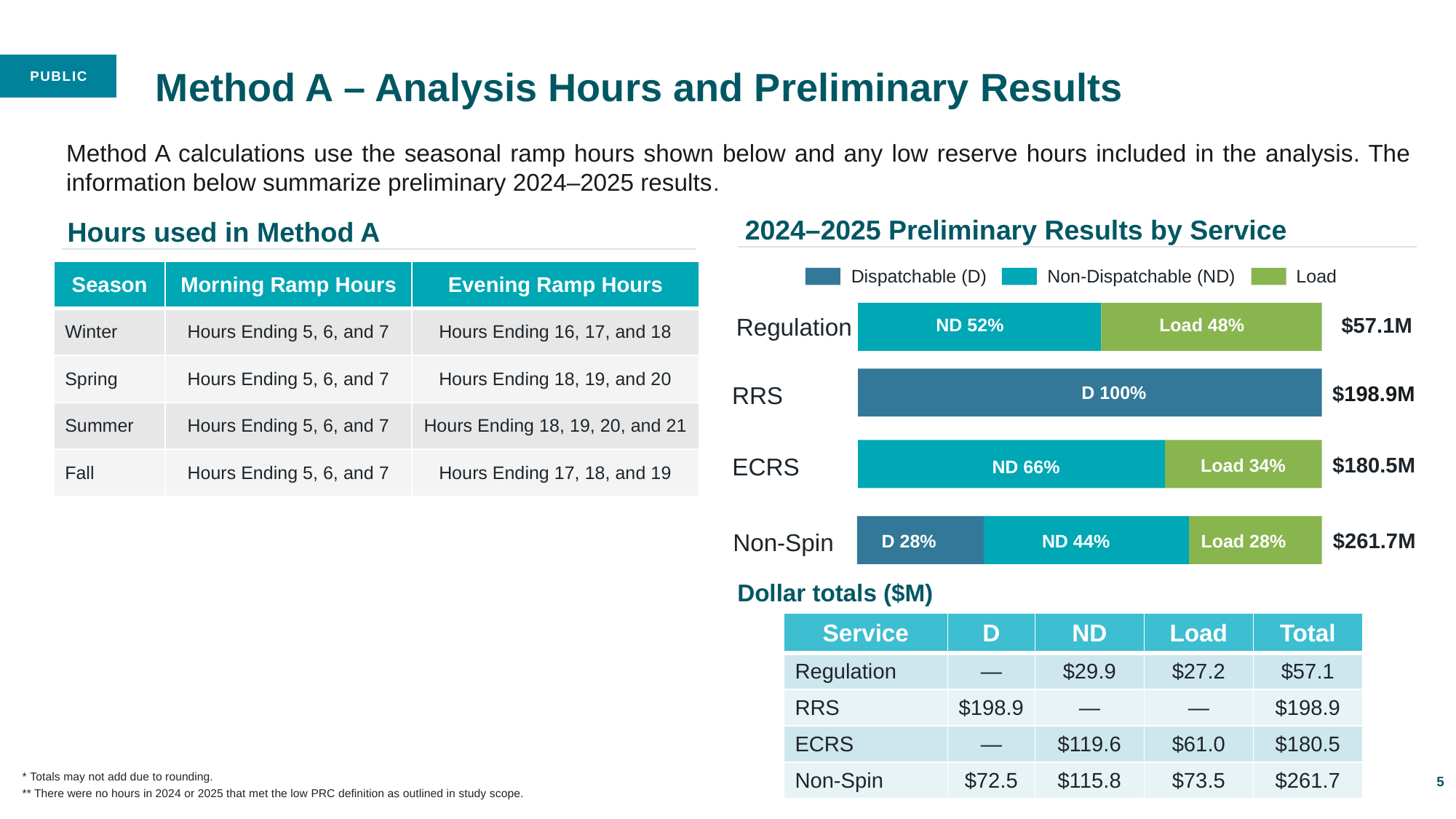

Method A – Analysis Hours and Preliminary Results
Method A calculations use the seasonal ramp hours shown below and any low reserve hours included in the analysis. The information below summarize preliminary 2024–2025 results.
2024–2025 Preliminary Results by Service
Hours used in Method A
| Season | Morning Ramp Hours | Evening Ramp Hours |
| --- | --- | --- |
| Winter | Hours Ending 5, 6, and 7 | Hours Ending 16, 17, and 18 |
| Spring | Hours Ending 5, 6, and 7 | Hours Ending 18, 19, and 20 |
| Summer | Hours Ending 5, 6, and 7 | Hours Ending 18, 19, 20, and 21 |
| Fall | Hours Ending 5, 6, and 7 | Hours Ending 17, 18, and 19 |
Dispatchable (D)
Load
Non-Dispatchable (ND)

Regulation
$57.1M
ND 52%
Load 48%

RRS
$198.9M
D 100%

ECRS
$180.5M
Load 34%
ND 66%

Non-Spin
$261.7M
D 28%
ND 44%
Load 28%
Dollar totals ($M)
| Service | D | ND | Load | Total |
| --- | --- | --- | --- | --- |
| Regulation | — | $29.9 | $27.2 | $57.1 |
| RRS | $198.9 | — | — | $198.9 |
| ECRS | — | $119.6 | $61.0 | $180.5 |
| Non-Spin | $72.5 | $115.8 | $73.5 | $261.7 |
* Totals may not add due to rounding.
** There were no hours in 2024 or 2025 that met the low PRC definition as outlined in study scope.

5